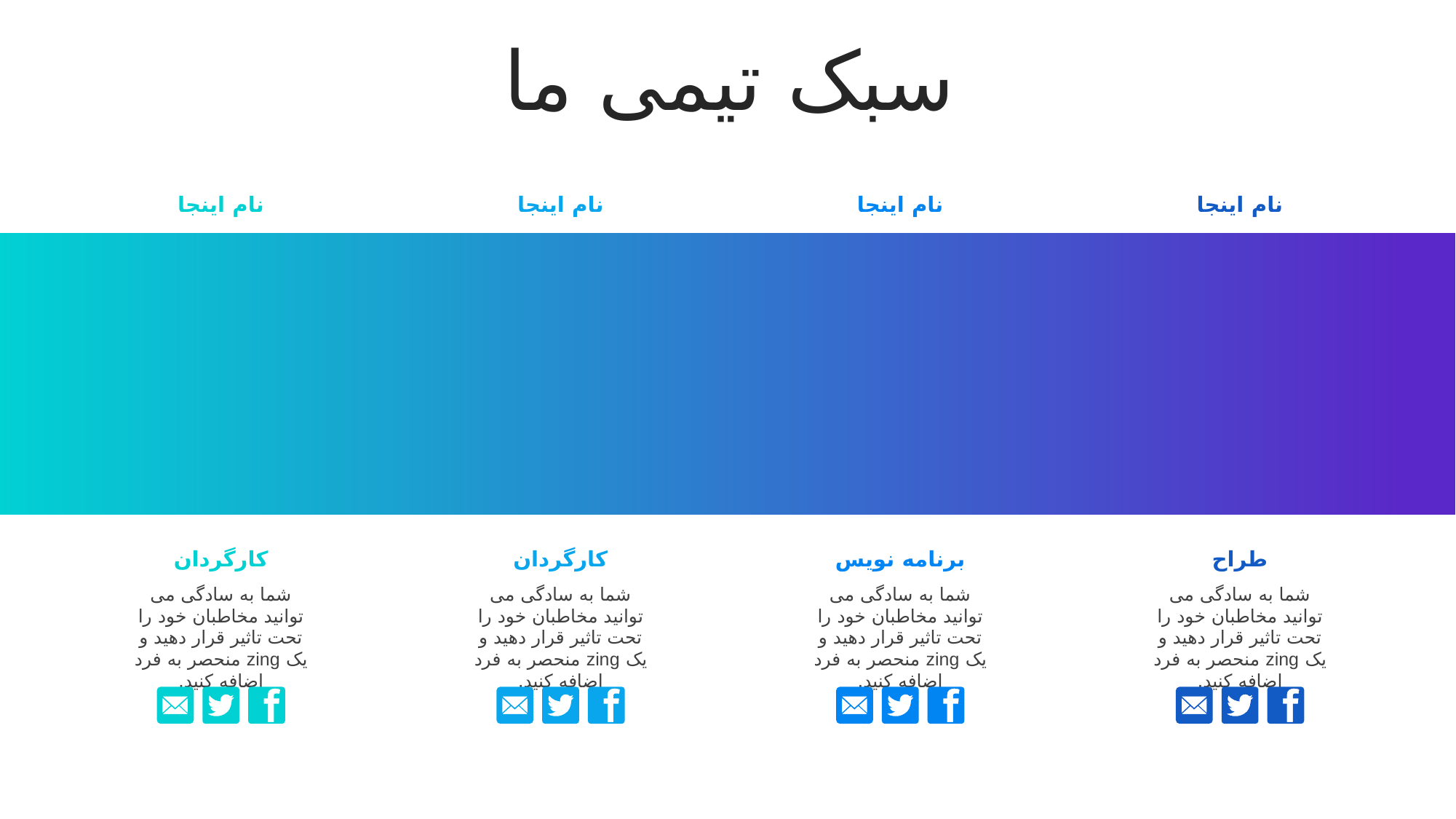

سبک تیمی ما
نام اینجا
نام اینجا
نام اینجا
نام اینجا

کارگردان
شما به سادگی می توانید مخاطبان خود را تحت تاثیر قرار دهید و یک zing منحصر به فرد اضافه کنید.
کارگردان
شما به سادگی می توانید مخاطبان خود را تحت تاثیر قرار دهید و یک zing منحصر به فرد اضافه کنید.
برنامه نویس
شما به سادگی می توانید مخاطبان خود را تحت تاثیر قرار دهید و یک zing منحصر به فرد اضافه کنید.
طراح
شما به سادگی می توانید مخاطبان خود را تحت تاثیر قرار دهید و یک zing منحصر به فرد اضافه کنید.